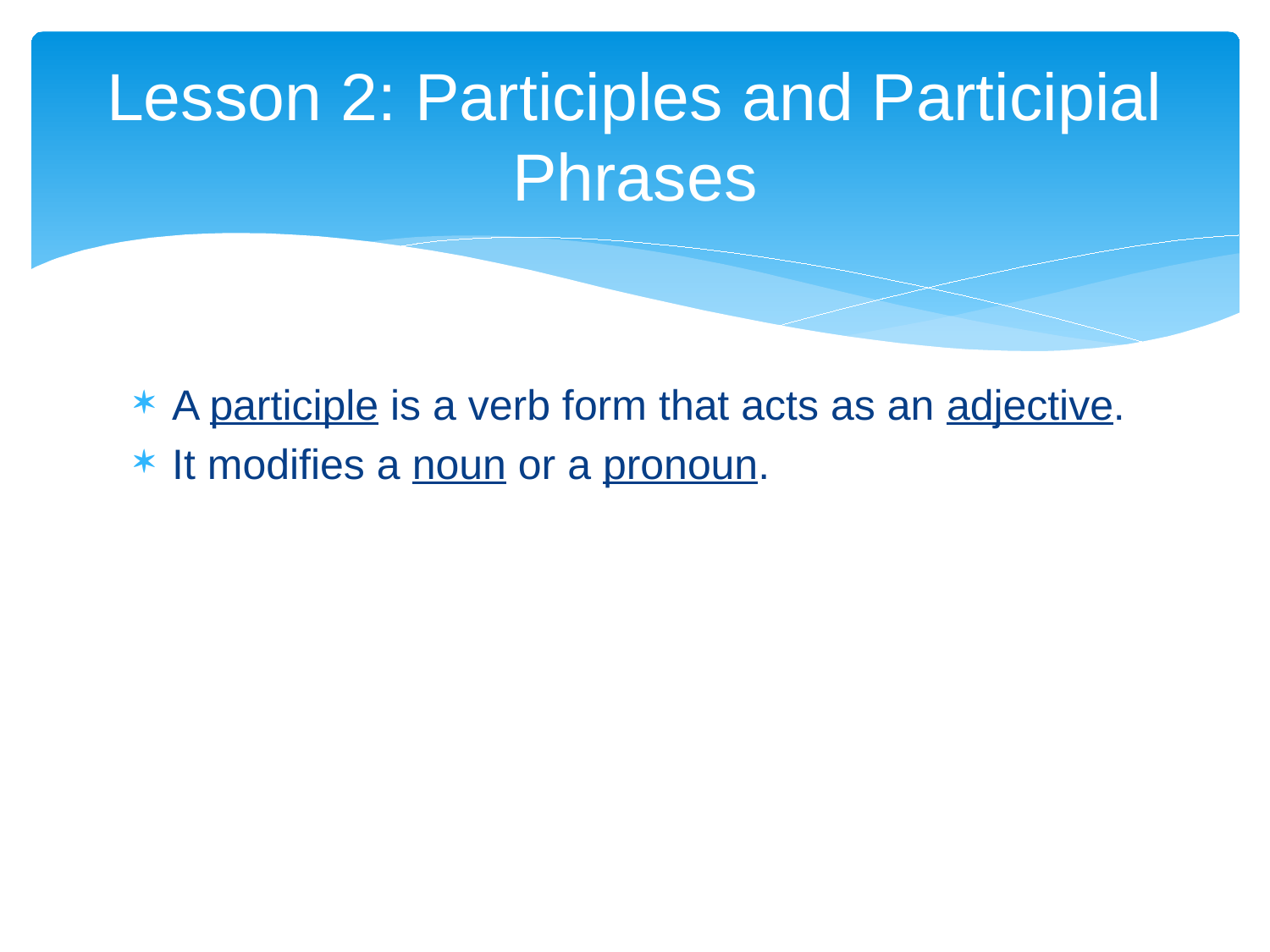

# Lesson 2: Participles and Participial Phrases
A participle is a verb form that acts as an adjective.
It modifies a noun or a pronoun.